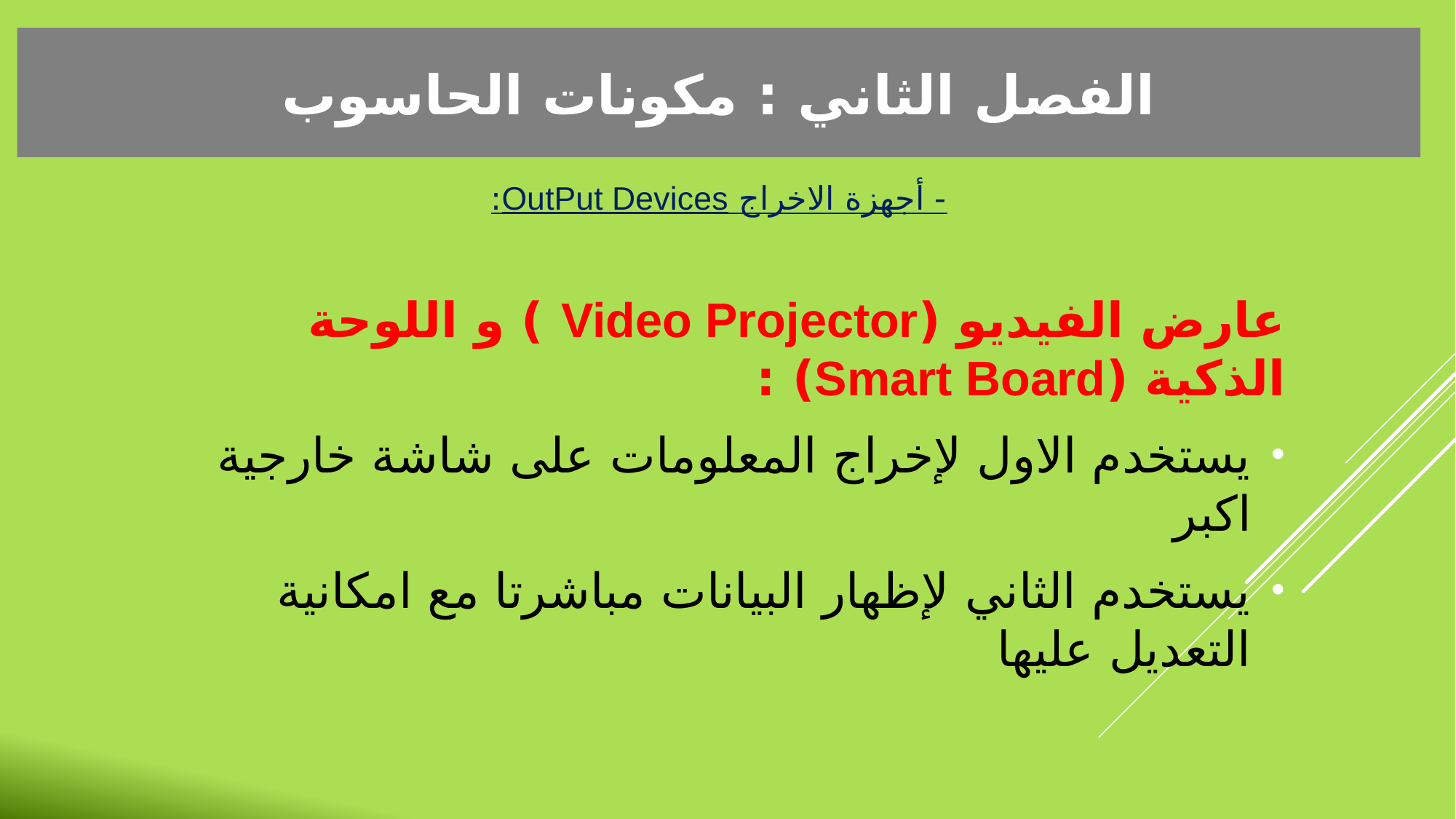

الفصل الثاني : مكونات الحاسوب
- أجهزة الاخراج OutPut Devices:
عارض الفيديو (Video Projector ) و اللوحة الذكية (Smart Board) :
يستخدم الاول لإخراج المعلومات على شاشة خارجية اكبر
يستخدم الثاني لإظهار البيانات مباشرتا مع امكانية التعديل عليها